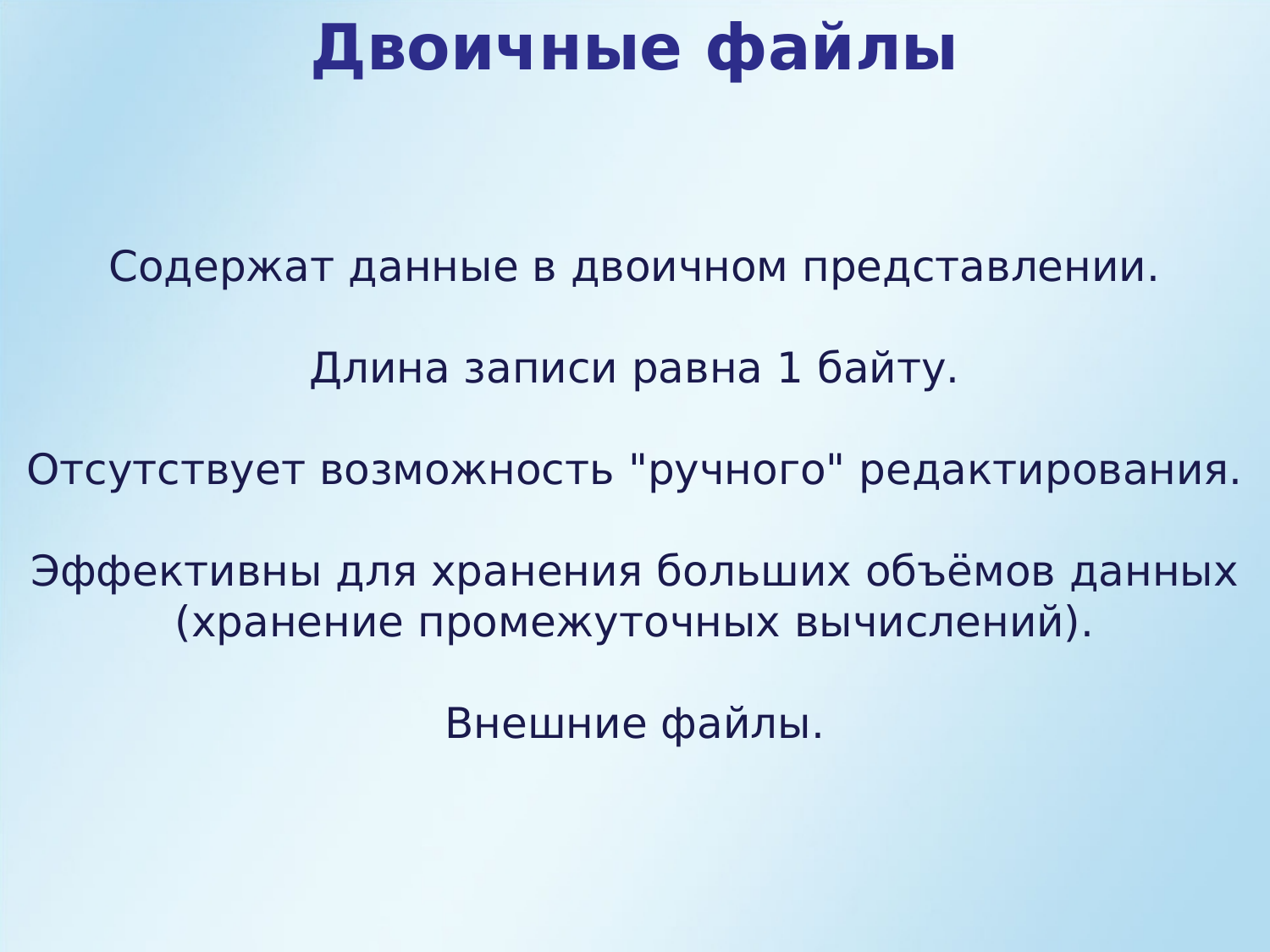

Двоичные файлы
Содержат данные в двоичном представлении.

Длина записи равна 1 байту.

Отсутствует возможность "ручного" редактирования.

Эффективны для хранения больших объёмов данных (хранение промежуточных вычислений).

Внешние файлы.